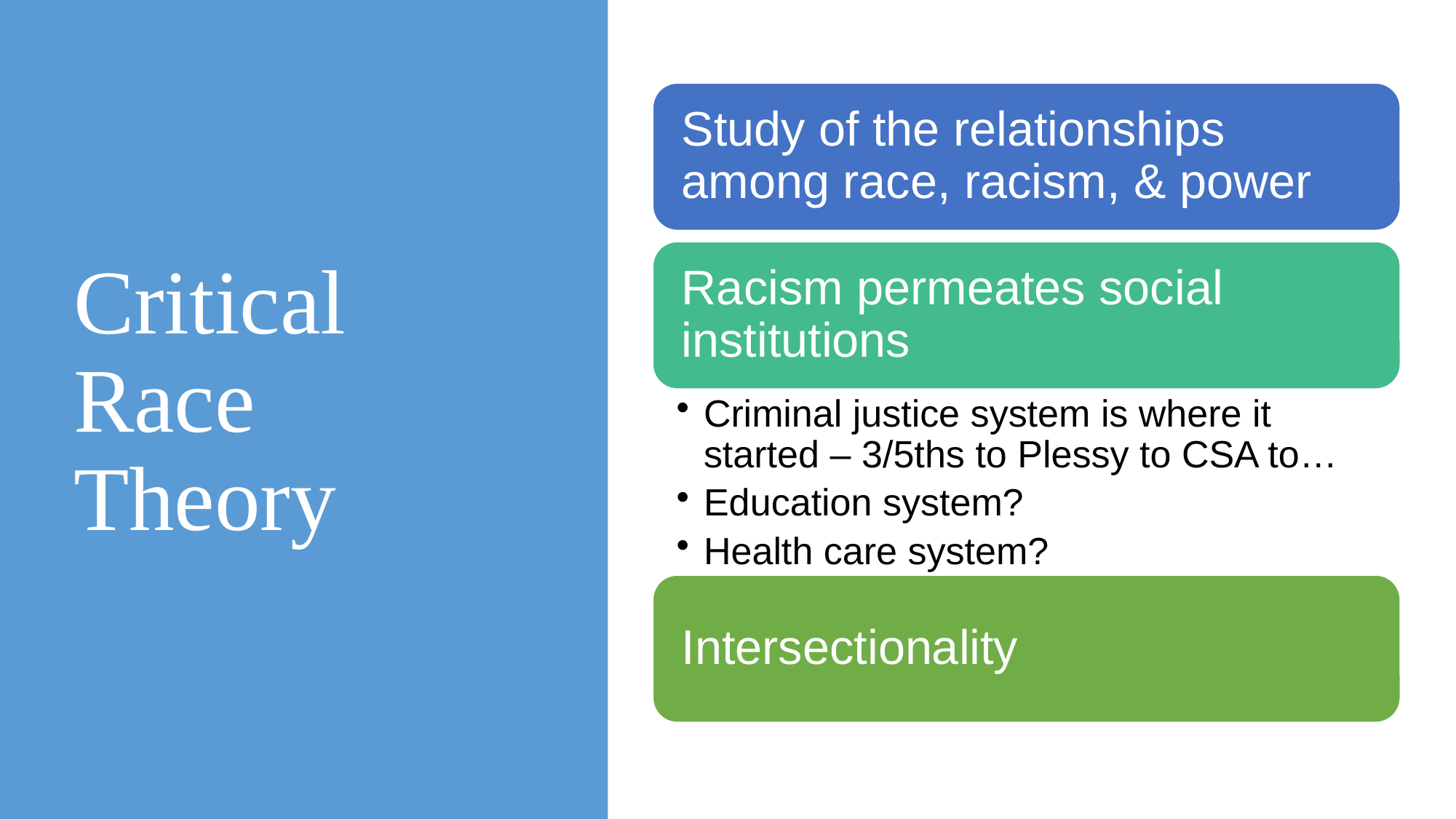

# Critical Race Theory
Study of the relationships among race, racism, & power
Racism permeates social institutions
Criminal justice system is where it started – 3/5ths to Plessy to CSA to…
Education system?
Health care system?
Intersectionality